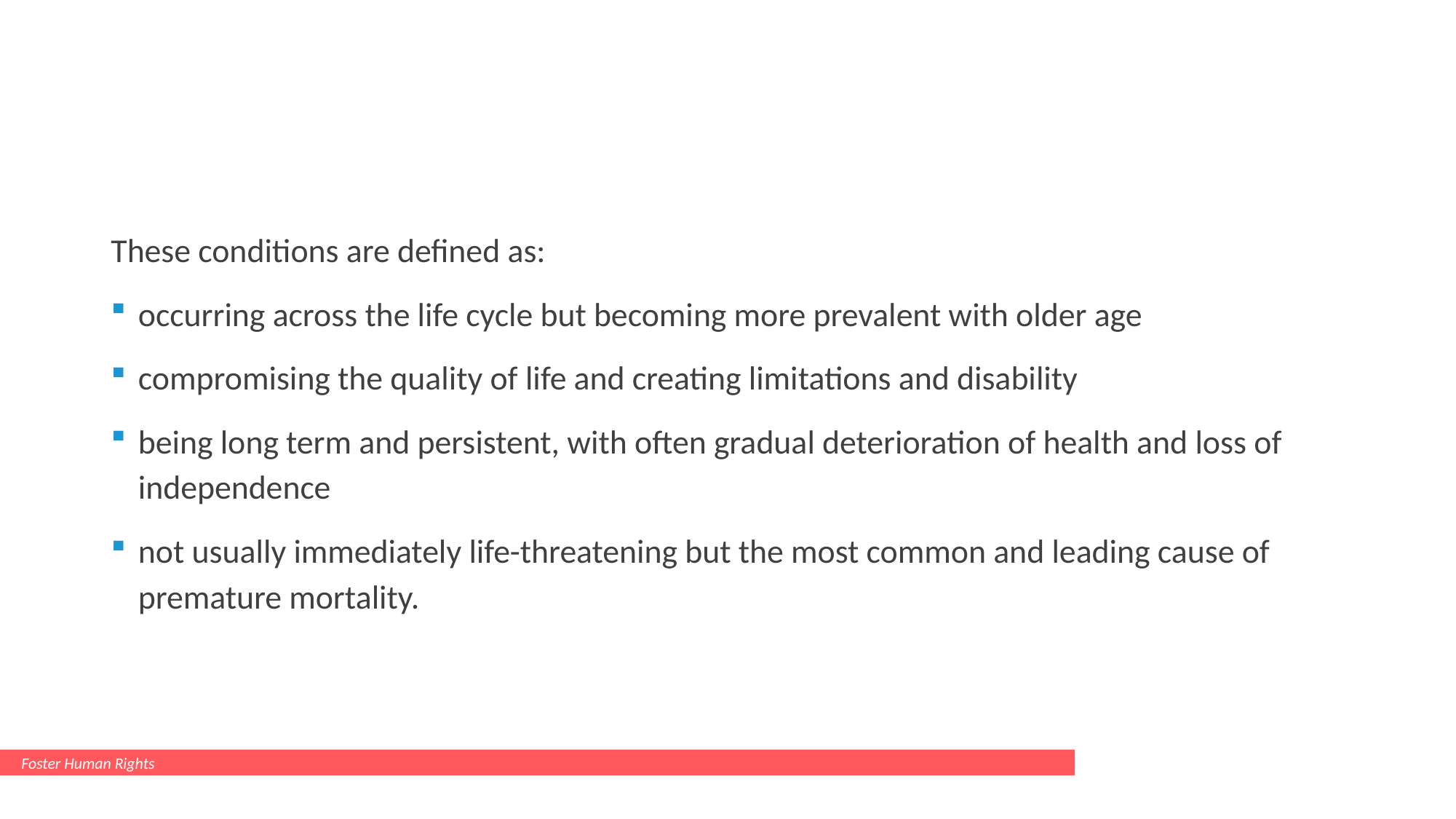

#
These conditions are defined as:
occurring across the life cycle but becoming more prevalent with older age
compromising the quality of life and creating limitations and disability
being long term and persistent, with often gradual deterioration of health and loss of independence
not usually immediately life-threatening but the most common and leading cause of premature mortality.
Foster Human Rights